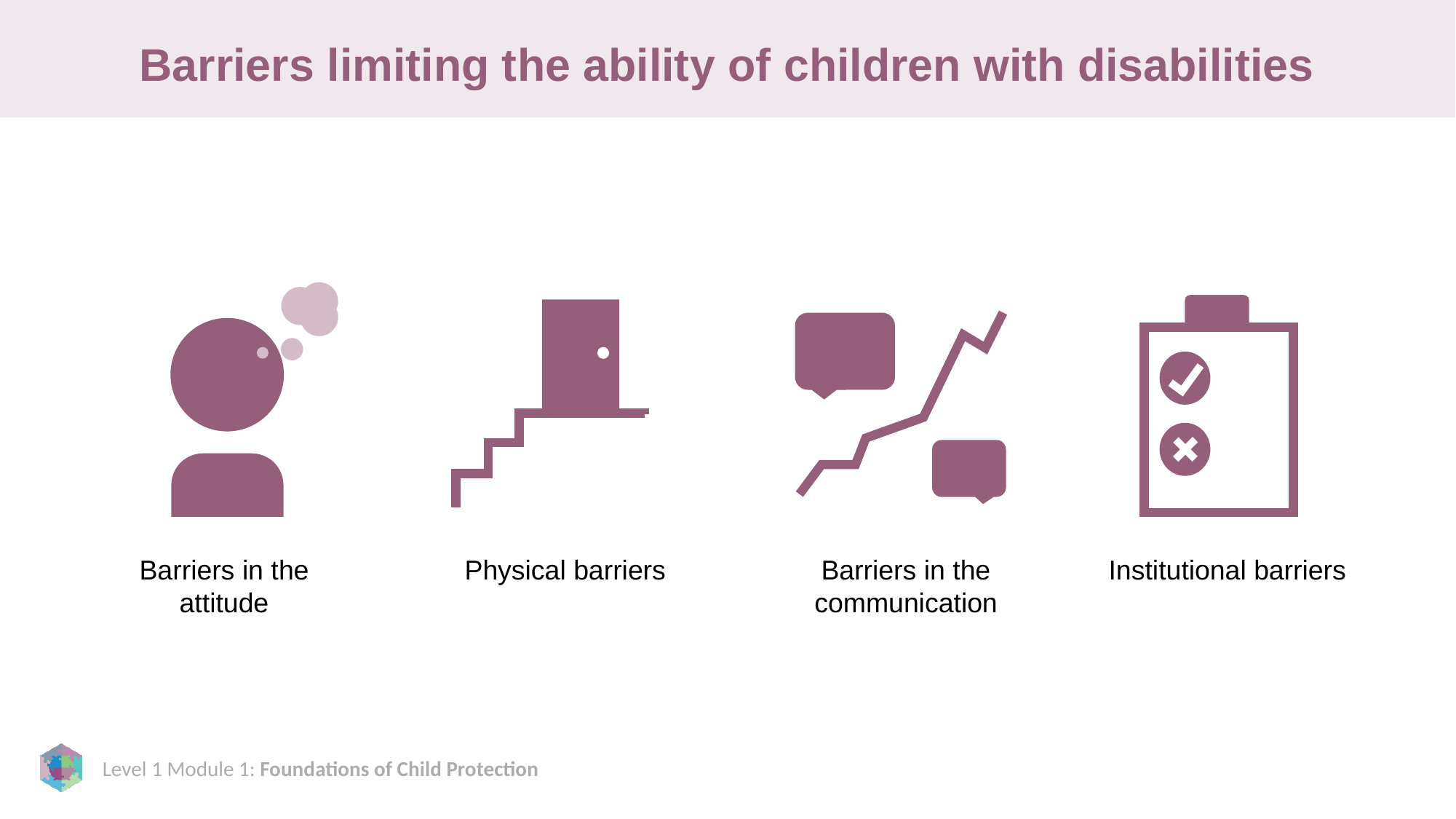

# Barriers limiting the ability of children with disabilities

Barriers in the attitude
Physical barriers
Barriers in the communication
Institutional barriers